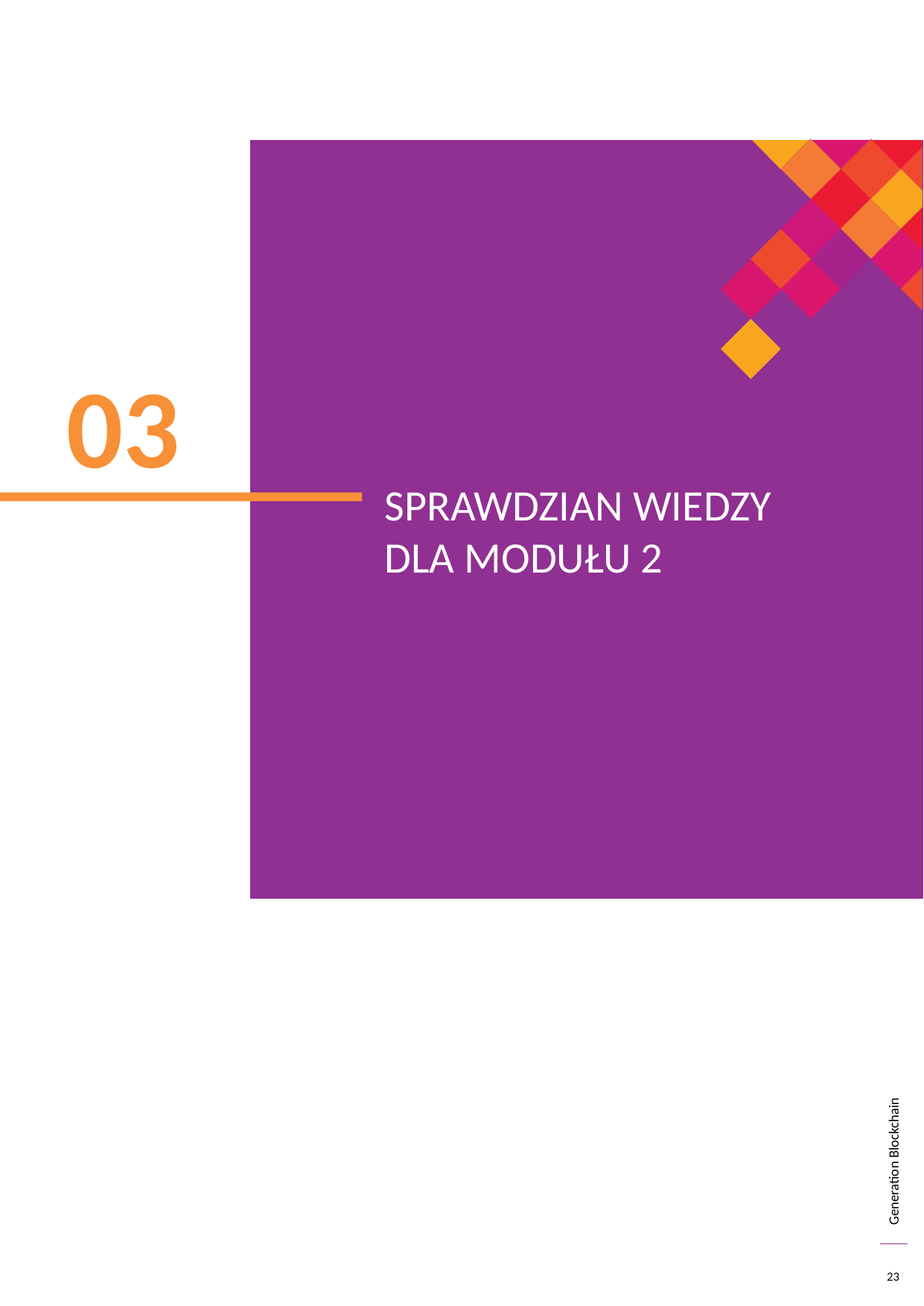

03
SPRAWDZIAN WIEDZY DLA MODUŁU 2
23